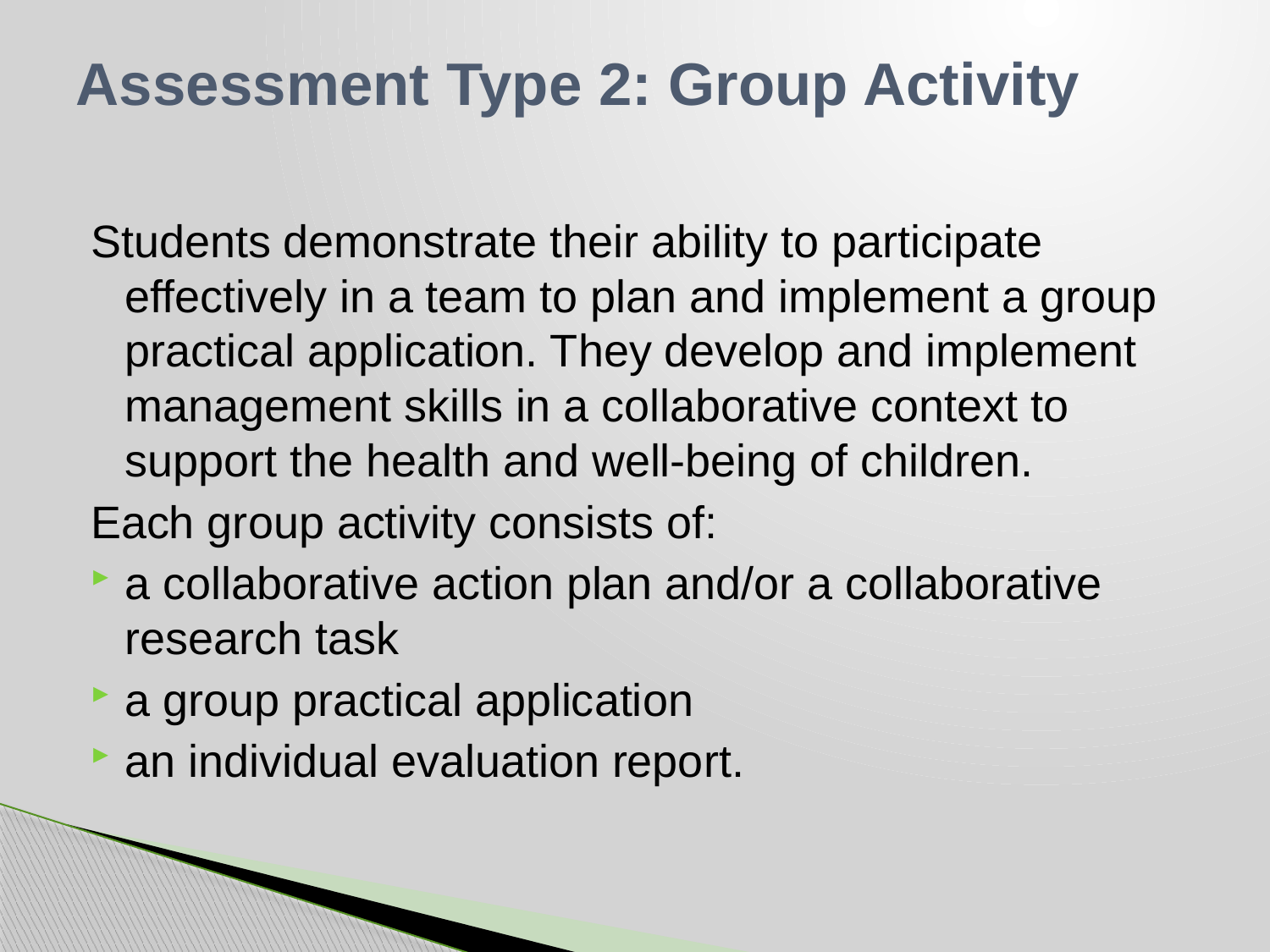

# Assessment Type 2: Group Activity
Students demonstrate their ability to participate effectively in a team to plan and implement a group practical application. They develop and implement management skills in a collaborative context to support the health and well-being of children.
Each group activity consists of:
a collaborative action plan and/or a collaborative research task
a group practical application
an individual evaluation report.